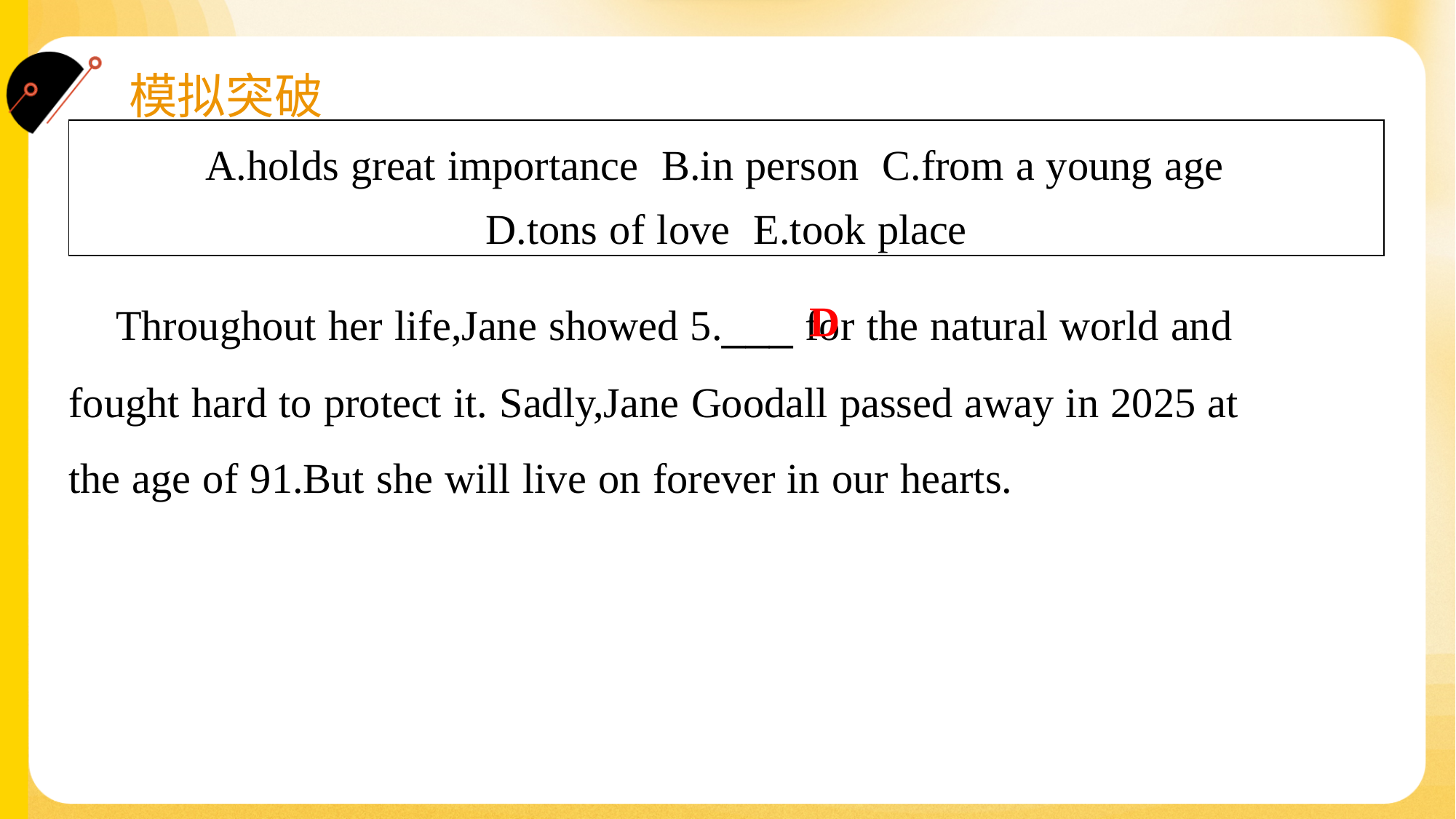

| A.holds great importance B.in person C.from a young age D.tons of love E.took place |
| --- |
D
    Throughout her life,Jane showed 5.___ for the natural world and
fought hard to protect it. Sadly,Jane Goodall passed away in 2025 at
the age of 91.But she will live on forever in our hearts.#1.1.3